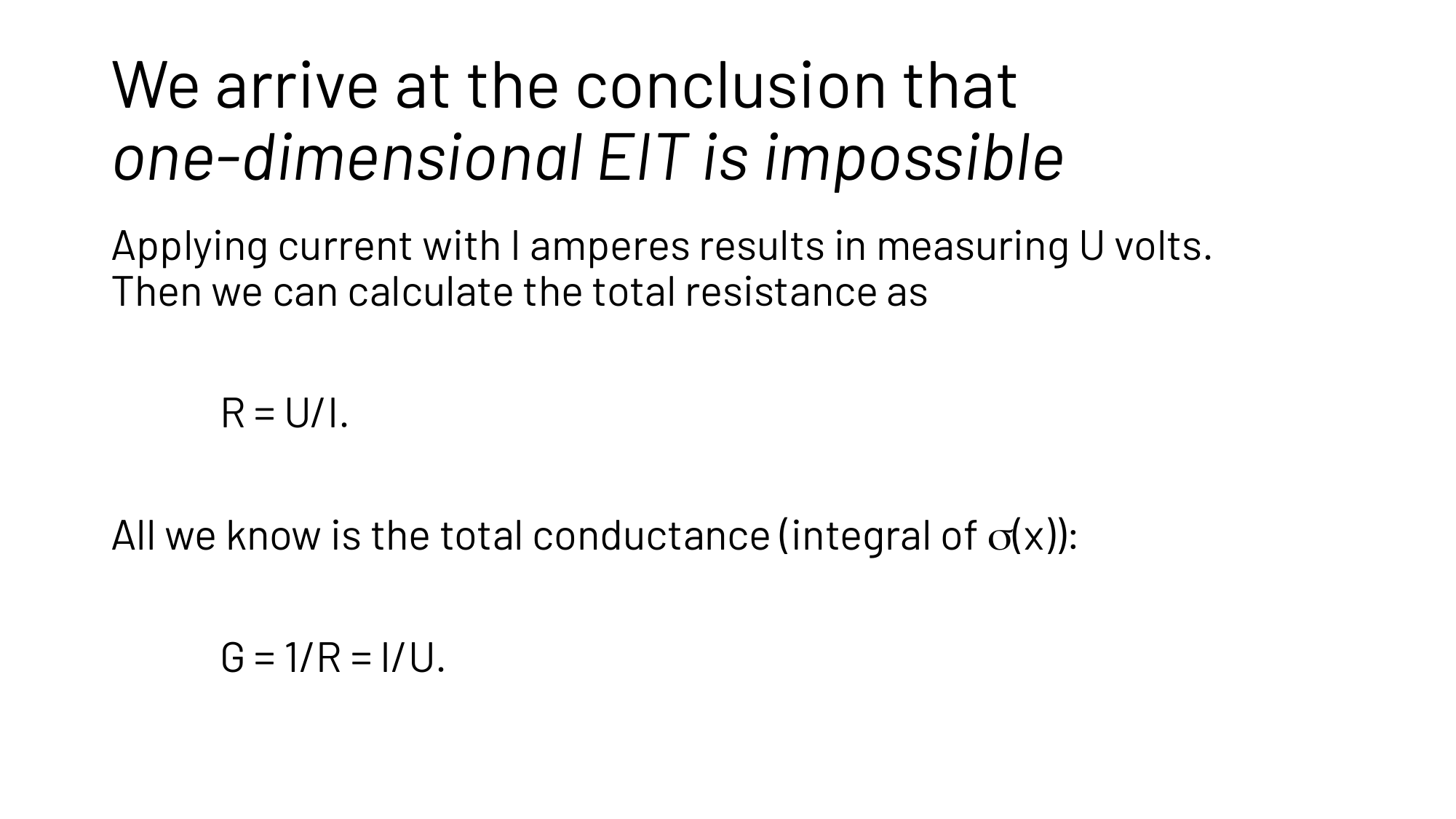

# We arrive at the conclusion that one-dimensional EIT is impossible
Applying current with I amperes results in measuring U volts.
Then we can calculate the total resistance as

	R = U/I.

All we know is the total conductance (integral of σ(x)):

	G = 1/R = I/U.